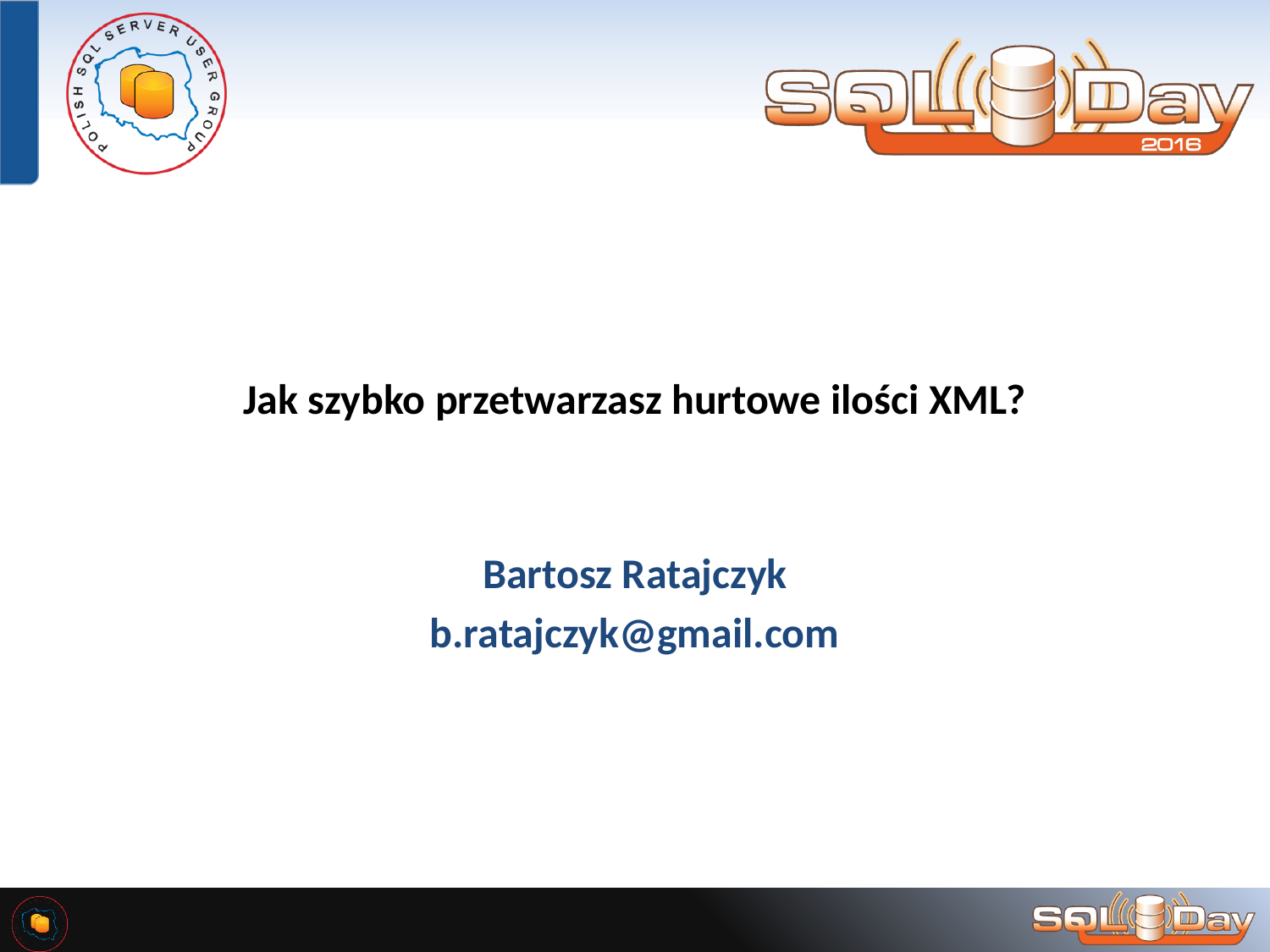

# Jak szybko przetwarzasz hurtowe ilości XML?
Bartosz Ratajczyk
b.ratajczyk@gmail.com